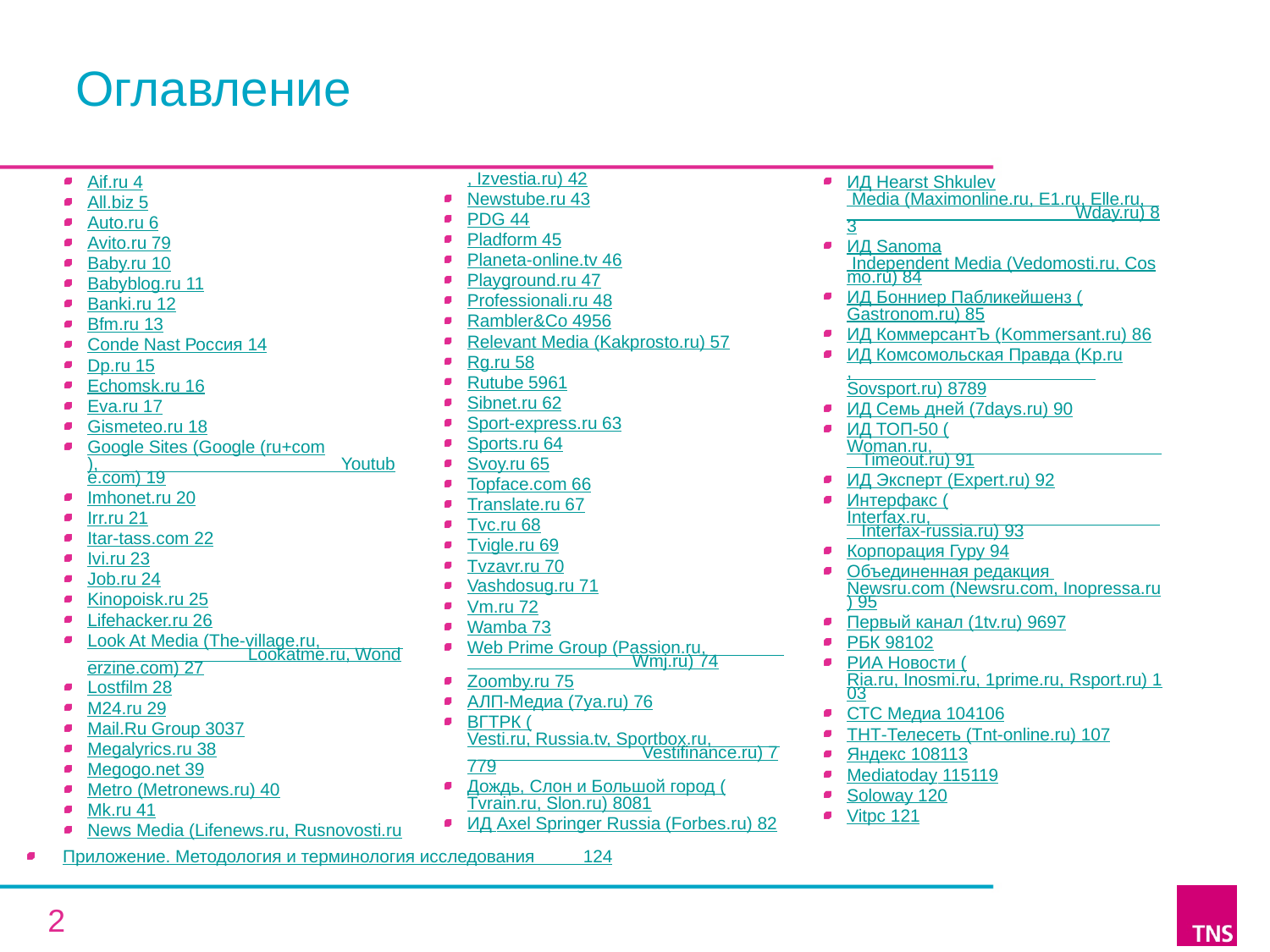

Оглавление
Aif.ru 	4
All.biz 	5
Auto.ru 	6
Avito.ru 	7­9
Baby.ru 	10
Babyblog.ru 	11
Banki.ru 	12
Bfm.ru 	13
Conde Nast Россия 	14
Dp.ru 	15
Echomsk.ru 	16
Eva.ru 	17
Gismeteo.ru 	18
Google Sites (Google (ru+com),                                                  Youtube.com) 	19
Imhonet.ru 	20
Irr.ru 	21
Itar-tass.com 	22
Ivi.ru 	23
Job.ru 	24
Kinopoisk.ru 	25
Lifehacker.ru 	26
Look At Media (The-village.ru,                                                  Lookatme.ru, Wonderzine.com) 	27
Lostfilm 	28
M24.ru 	29
Mail.Ru Group 	30­37
Megalyrics.ru 	38
Megogo.net 	39
Metro (Metronews.ru) 	40
Mk.ru 	41
News Media (Lifenews.ru, Rusnovosti.ru, Izvestia.ru) 	42
Newstube.ru 	43
PDG 	44
Pladform 	45
Planeta-online.tv 	46
Playground.ru 	47
Professionali.ru 	48
Rambler&Co 	49­56
Relevant Media (Kakprosto.ru) 	57
Rg.ru 	58
Rutube 	59­61
Sibnet.ru 	62
Sport-express.ru 	63
Sports.ru 	64
Svoy.ru 	65
Topface.com 	66
Translate.ru 	67
Tvc.ru 	68
Tvigle.ru 	69
Tvzavr.ru 	70
Vashdosug.ru 	71
Vm.ru 	72
Wamba 	73
Web Prime Group (Passion.ru,                                                  Wmj.ru) 	74
Zoomby.ru 	75
АЛП-Медиа (7ya.ru) 	76
ВГТРК (Vesti.ru, Russia.tv, Sportbox.ru,                                                  Vestifinance.ru) 	77­79
Дождь, Слон и Большой город (Tvrain.ru, Slon.ru) 	80­81
ИД Axel Springer Russia (Forbes.ru) 	82
ИД Hearst Shkulev Media (Maximonline.ru, E1.ru, Elle.ru,                                                  Wday.ru) 	83
ИД Sanoma Independent Media (Vedomosti.ru, Cosmo.ru) 	84
ИД Бонниер Пабликейшенз (Gastronom.ru) 	85
ИД КоммерсантЪ (Kommersant.ru) 	86
ИД Комсомольская Правда (Kp.ru,                                                  Sovsport.ru) 	87­89
ИД Семь дней (7days.ru) 	90
ИД ТОП-50 (Woman.ru,                                                  Timeout.ru) 	91
ИД Эксперт (Expert.ru) 	92
Интерфакс (Interfax.ru,                                                  Interfax-russia.ru) 	93
Корпорация Гуру 	94
Объединенная редакция Newsru.com (Newsru.com, Inopressa.ru) 	95
Первый канал (1tv.ru) 	96­97
РБК 	98­102
РИА Новости (Ria.ru, Inosmi.ru, 1prime.ru, Rsport.ru) 	103
СТС Медиа 	104­106
ТНТ-Телесеть (Tnt-online.ru) 	107
Яндекс 	108­113
Mediatoday 	115­119
Soloway 	120
Vitpc 	121

Приложение. Методология и терминология исследования          124

2